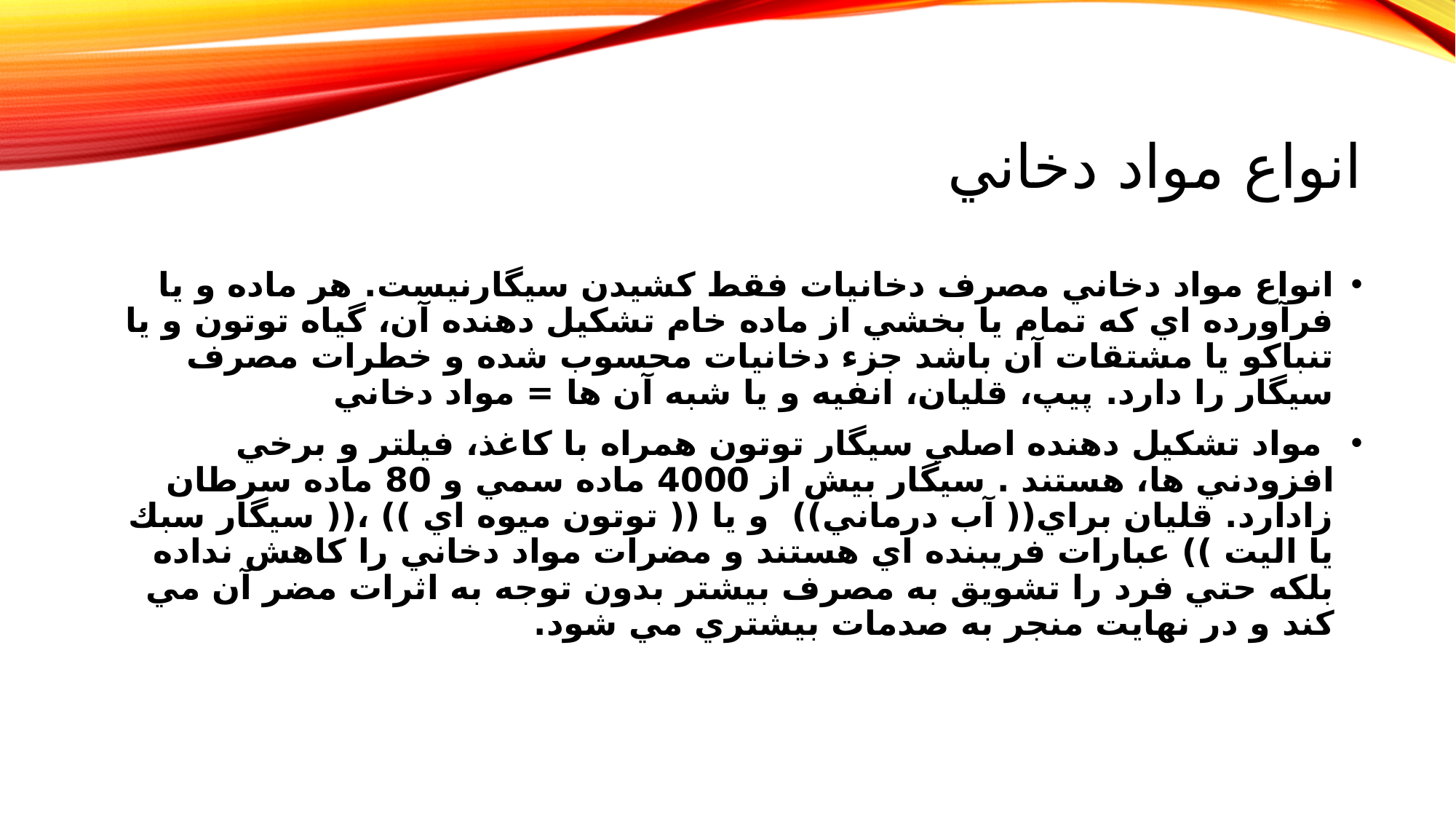

# انواع مواد دخاني
انواع مواد دخاني مصرف دخانيات فقط كشيدن سيگارنيست. هر ماده و يا فرآورده اي كه تمام يا بخشي از ماده خام تشكيل دهنده آن، گياه توتون و يا تنباكو يا مشتقات آن باشد جزء دخانيات محسوب شده و خطرات مصرف سيگار را دارد. پيپ، قليان، انفيه و يا شبه آن ها = مواد دخاني
 مواد تشكيل دهنده اصلي سيگار توتون همراه با كاغذ، فيلتر و برخي افزودني ها، هستند . سيگار بيش از 4000 ماده سمي و 80 ماده سرطان زادارد. قليان براي(( آب درماني))  و يا (( توتون ميوه اي )) ،(( سيگار سبك يا اليت )) عبارات فريبنده اي هستند و مضرات مواد دخاني را كاهش نداده بلكه حتي فرد را تشويق به مصرف بيشتر بدون توجه به اثرات مضر آن مي كند و در نهايت منجر به صدمات بيشتري مي شود.